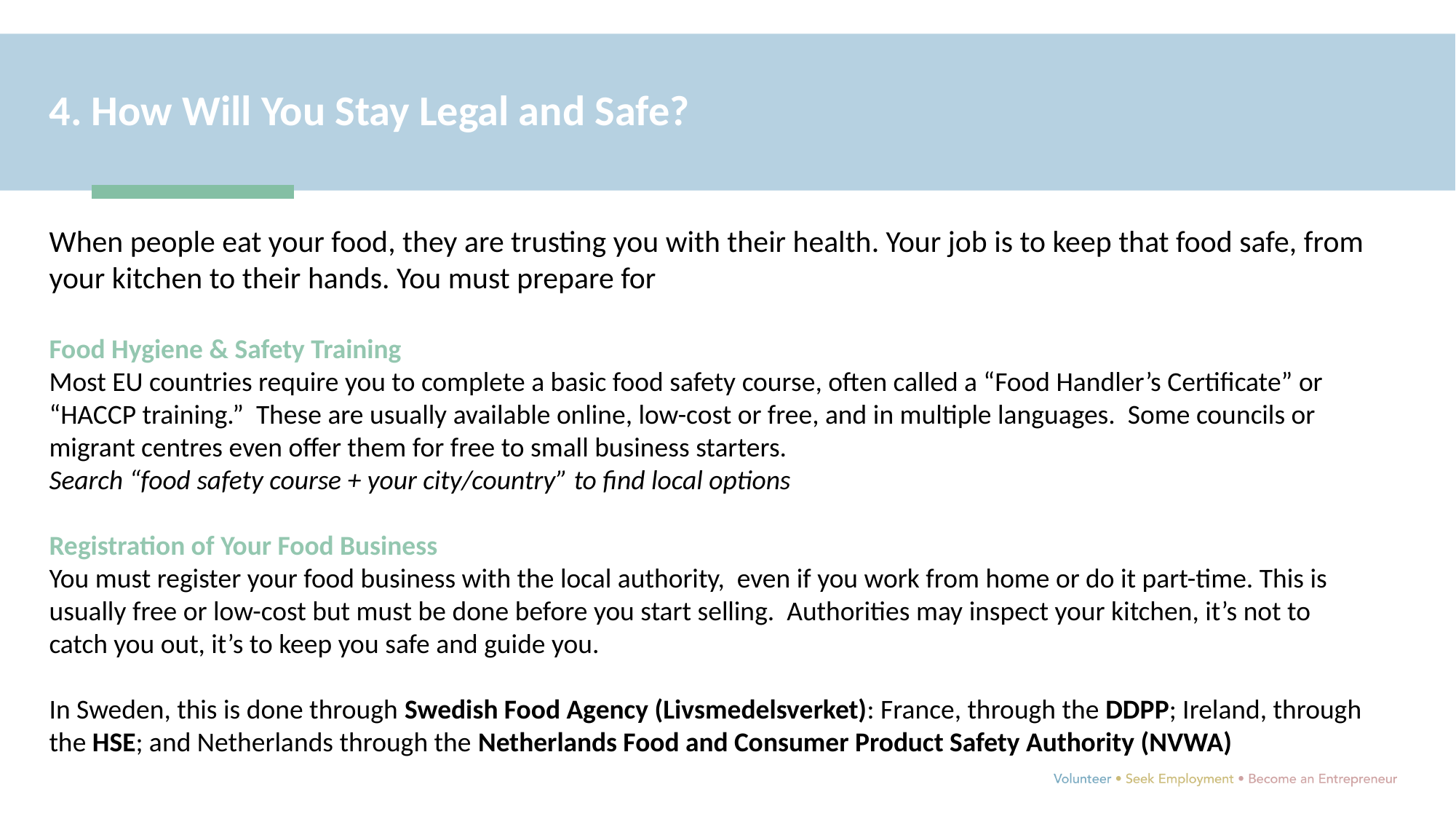

4. How Will You Stay Legal and Safe?

When people eat your food, they are trusting you with their health. Your job is to keep that food safe, from your kitchen to their hands. You must prepare for

Food Hygiene & Safety Training
Most EU countries require you to complete a basic food safety course, often called a “Food Handler’s Certificate” or “HACCP training.”  These are usually available online, low-cost or free, and in multiple languages.  Some councils or migrant centres even offer them for free to small business starters.
Search “food safety course + your city/country” to find local options

Registration of Your Food Business
You must register your food business with the local authority,  even if you work from home or do it part-time. This is usually free or low-cost but must be done before you start selling.  Authorities may inspect your kitchen, it’s not to catch you out, it’s to keep you safe and guide you.

In Sweden, this is done through Swedish Food Agency (Livsmedelsverket): France, through the DDPP; Ireland, through the HSE; and Netherlands through the Netherlands Food and Consumer Product Safety Authority (NVWA)